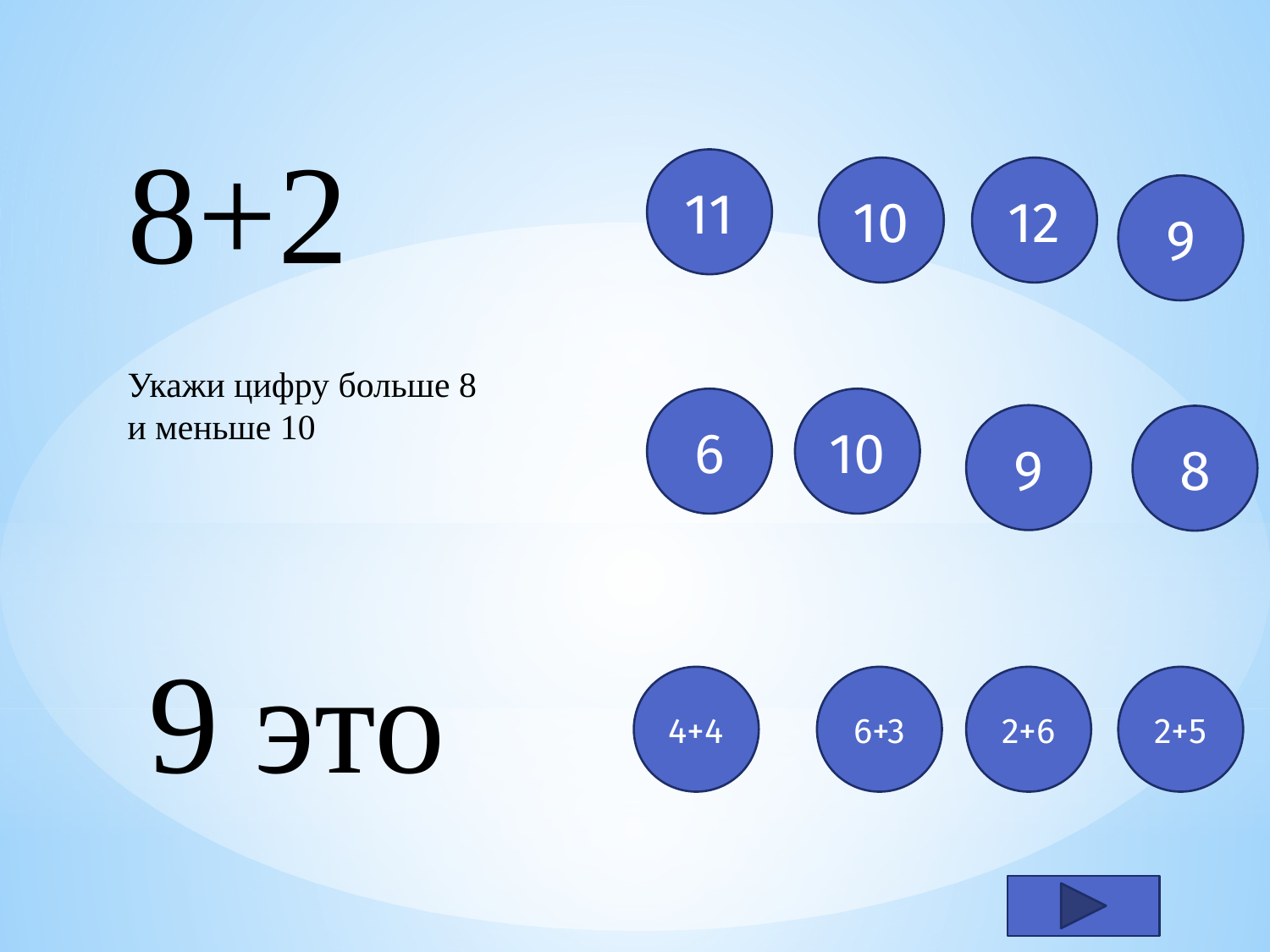

8+2
11
10
12
9
Укажи цифру больше 8 и меньше 10
6
10
9
8
9 это
4+4
6+3
2+6
2+5